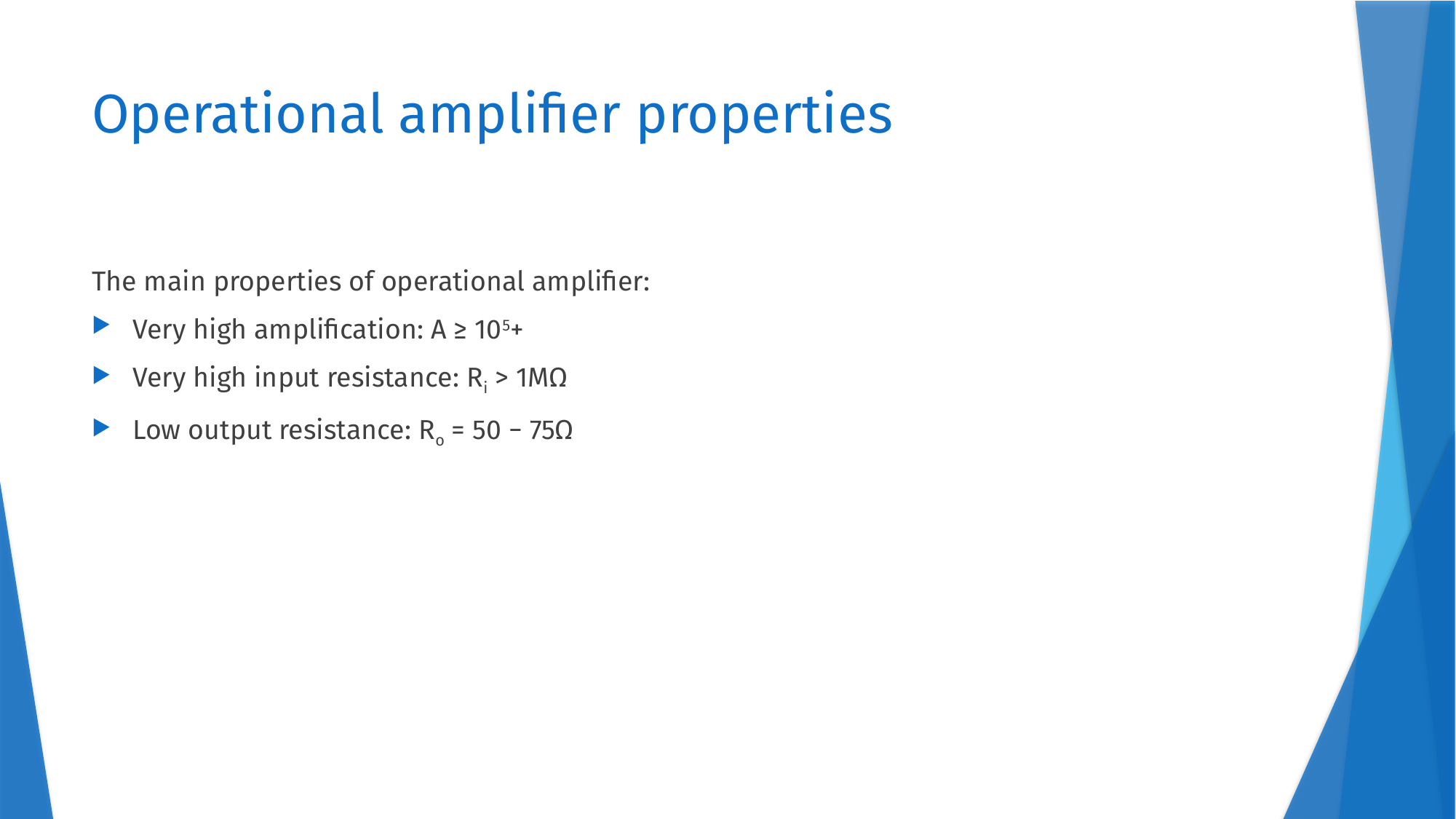

# Operational amplifier properties
The main properties of operational amplifier:
Very high amplification: A ≥ 105+
Very high input resistance: Ri > 1MΩ
Low output resistance: Ro = 50 − 75Ω